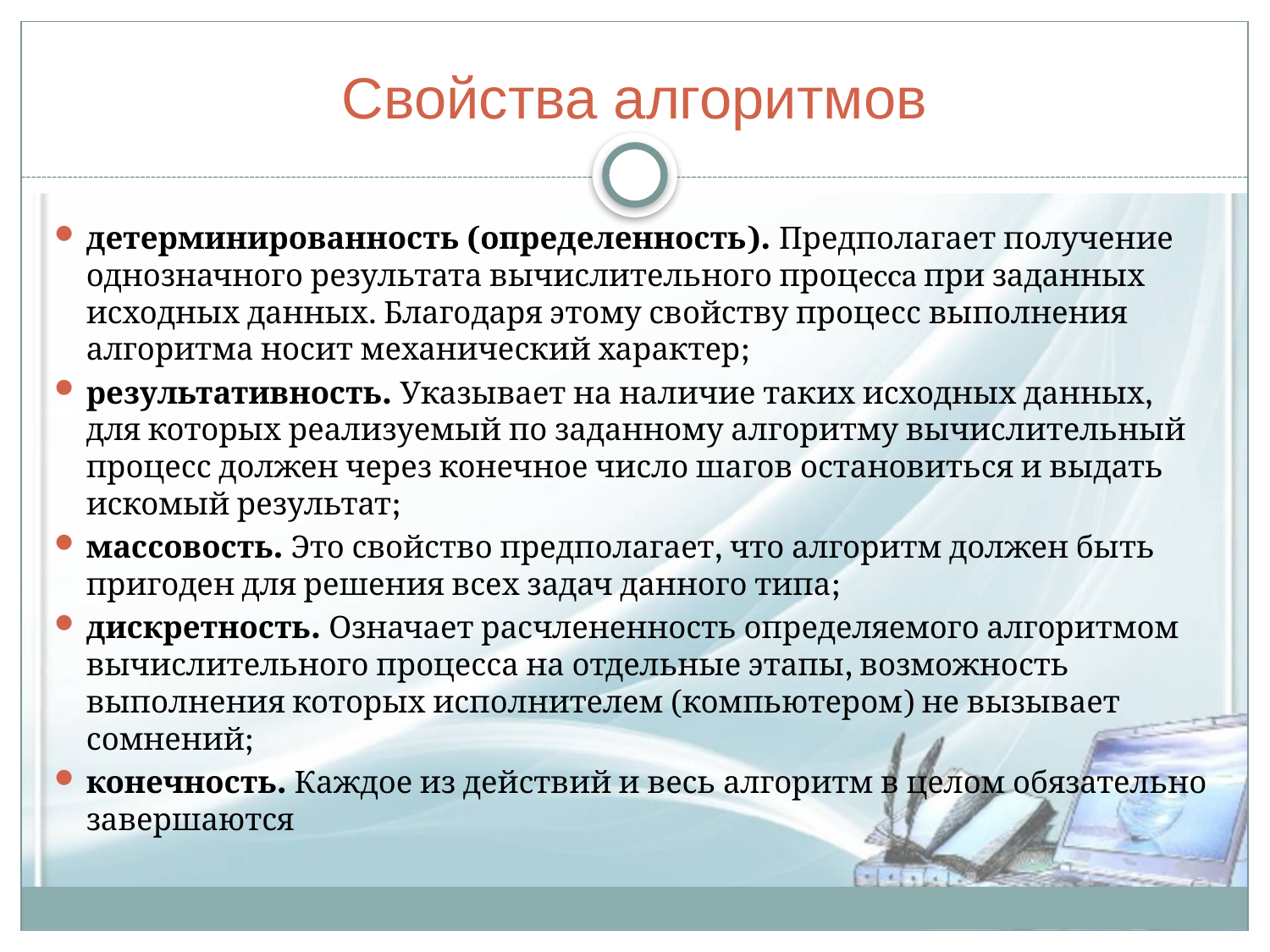

# Свойства алгоритмов
детерминированность (определенность). Предполагает получение однозначного результата вычислительного процecca при заданных исходных данных. Благодаря этому свойству процесс выполнения алгоритма носит механический характер;
результативность. Указывает на наличие таких исходных данных, для которых реализуемый по заданному алгоритму вычислительный процесс должен через конечное число шагов остановиться и выдать искомый результат;
массовость. Это свойство предполагает, что алгоритм должен быть пригоден для решения всех задач данного типа;
дискретность. Означает расчлененность определяемого алгоритмом вычислительного процесса на отдельные этапы, возможность выполнения которых исполнителем (компьютером) не вызывает сомнений;
конечность. Каждое из действий и весь алгоритм в целом обязательно завершаются